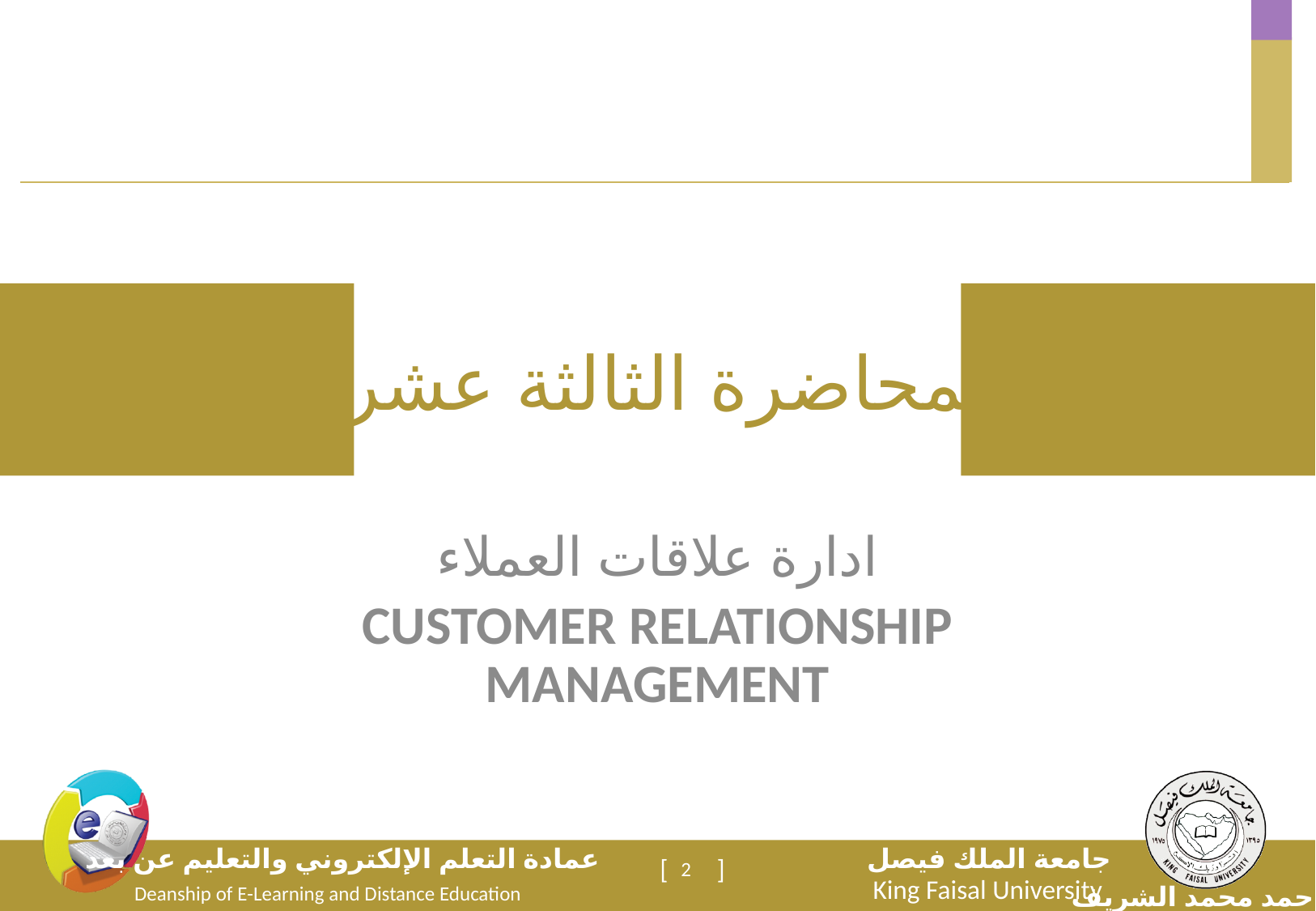

# المحاضرة الثالثة عشرة
ادارة علاقات العملاء
CUSTOMER RELATIONSHIP MANAGEMENT
2